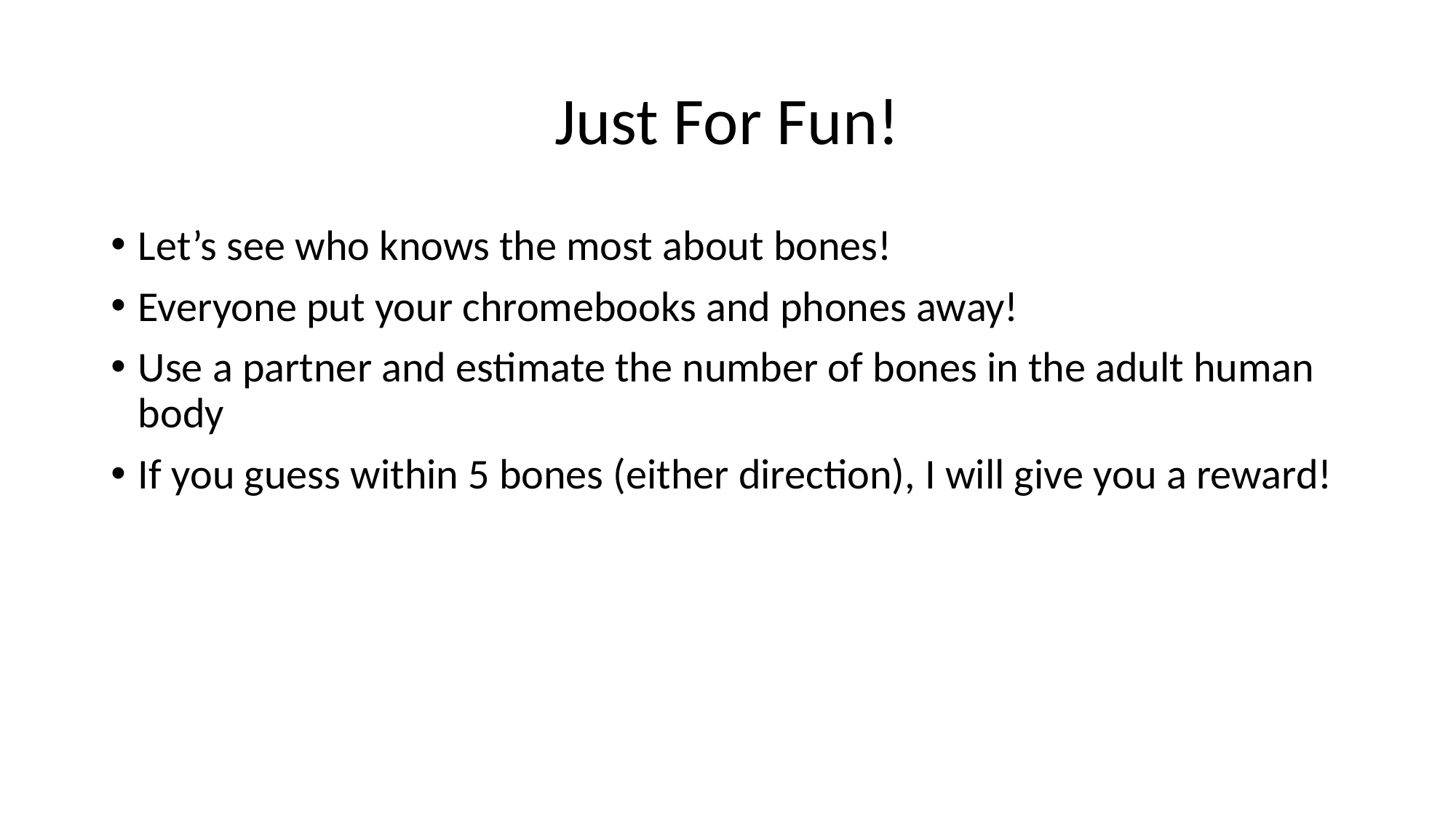

# Just For Fun!
Let’s see who knows the most about bones!
Everyone put your chromebooks and phones away!
Use a partner and estimate the number of bones in the adult human body
If you guess within 5 bones (either direction), I will give you a reward!